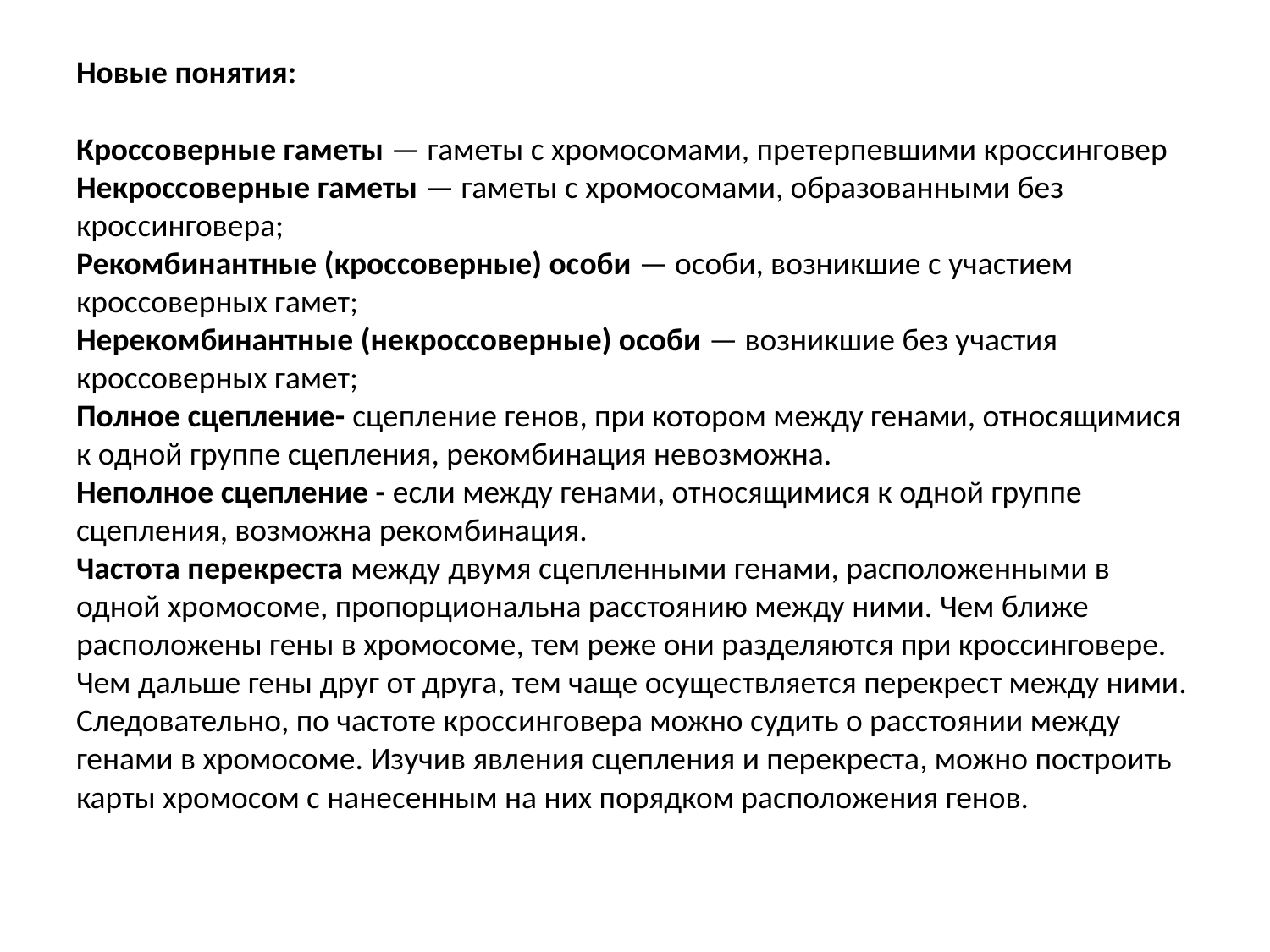

# Новые понятия: Кроссоверные гаметы — гаметы с хромосомами, претерпевшими кроссинговер Некроссоверные гаметы — гаметы с хромосомами, образованными без кроссинговера; Рекомбинантные (кроссоверные) особи — особи, возникшие с участием кроссоверных гамет; Нерекомбинантные (некроссоверные) особи — возникшие без участия кроссоверных гамет; Полное сцепление- сцепление генов, при котором между генами, относящимися к одной группе сцепления, рекомбинация невозможна. Неполное сцепление - если между генами, относящимися к одной группе сцепления, возможна рекомбинация. Частота перекреста между двумя сцепленными генами, расположенными в одной хромосоме, пропорциональна расстоянию между ними. Чем ближе расположены гены в хромосоме, тем реже они разделяются при кроссинговере. Чем дальше гены друг от друга, тем чаще осуществляется перекрест между ними. Следовательно, по частоте кроссинговера можно судить о расстоянии между генами в хромосоме. Изучив явления сцепления и перекреста, можно построить карты хромосом с нанесенным на них порядком расположения генов.